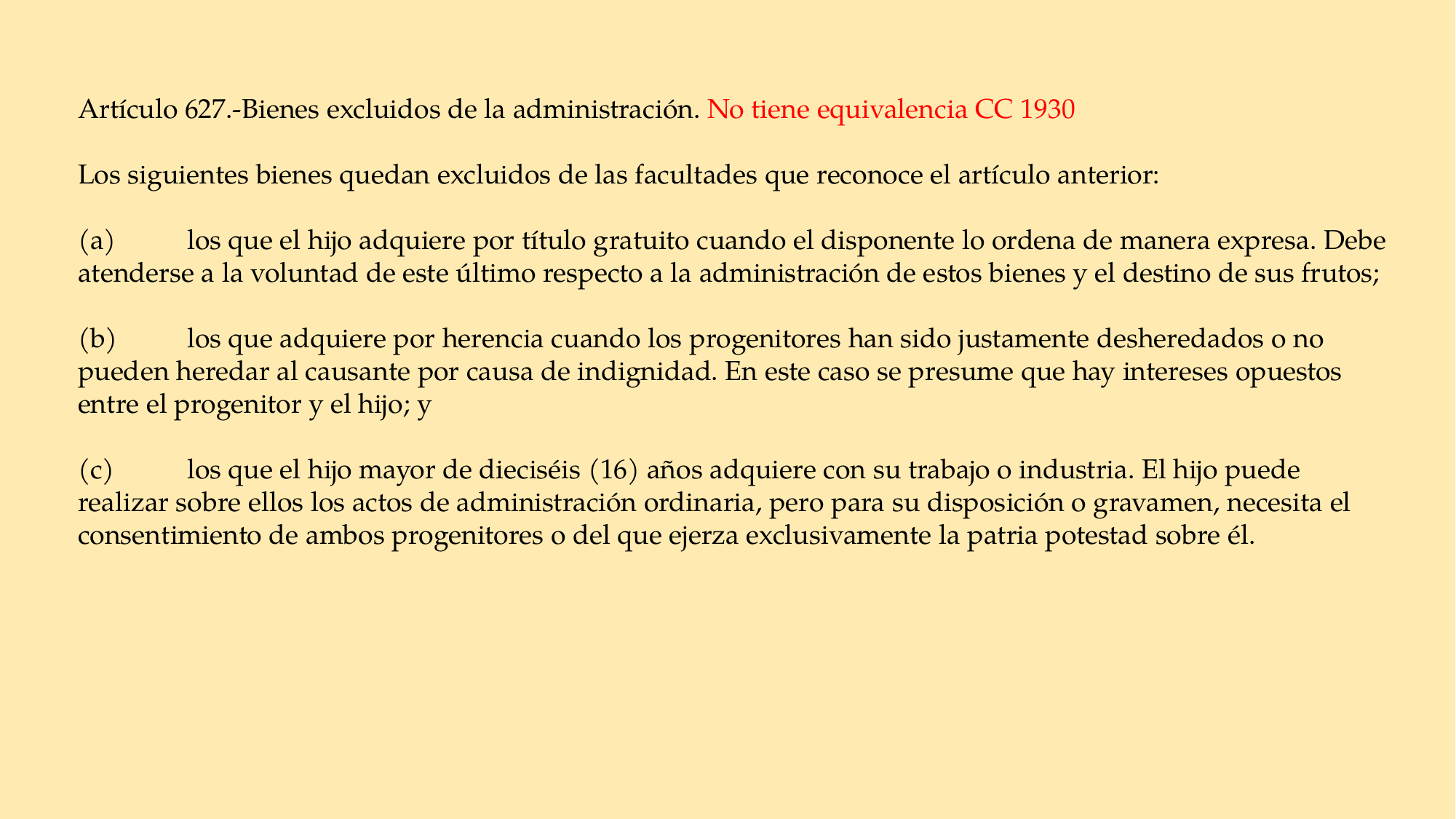

Artículo 627.-Bienes excluidos de la administración. No tiene equivalencia CC 1930

Los siguientes bienes quedan excluidos de las facultades que reconoce el artículo anterior:

(a)	los que el hijo adquiere por título gratuito cuando el disponente lo ordena de manera expresa. Debe atenderse a la voluntad de este último respecto a la administración de estos bienes y el destino de sus frutos;

(b)	los que adquiere por herencia cuando los progenitores han sido justamente desheredados o no pueden heredar al causante por causa de indignidad. En este caso se presume que hay intereses opuestos entre el progenitor y el hijo; y

(c)	los que el hijo mayor de dieciséis (16) años adquiere con su trabajo o industria. El hijo puede realizar sobre ellos los actos de administración ordinaria, pero para su disposición o gravamen, necesita el consentimiento de ambos progenitores o del que ejerza exclusivamente la patria potestad sobre él.